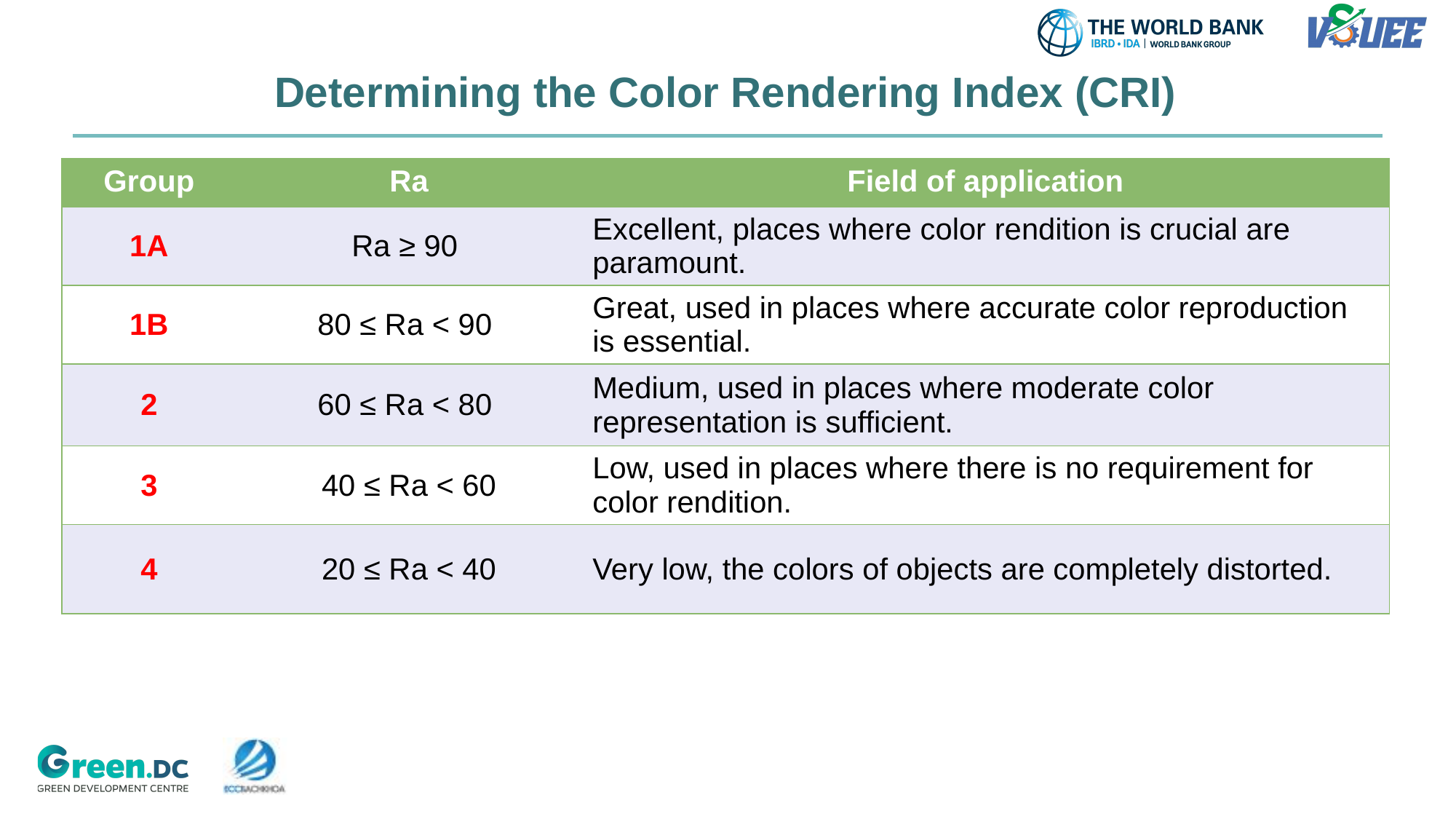

# Determining the Color Rendering Index (CRI)
| Group | Ra | Field of application |
| --- | --- | --- |
| 1A | Ra ≥ 90 | Excellent, places where color rendition is crucial are paramount. |
| 1B | 80 ≤ Ra < 90 | Great, used in places where accurate color reproduction is essential. |
| 2 | 60 ≤ Ra < 80 | Medium, used in places where moderate color representation is sufficient. |
| 3 | 40 ≤ Ra < 60 | Low, used in places where there is no requirement for color rendition. |
| 4 | 20 ≤ Ra < 40 | Very low, the colors of objects are completely distorted. |